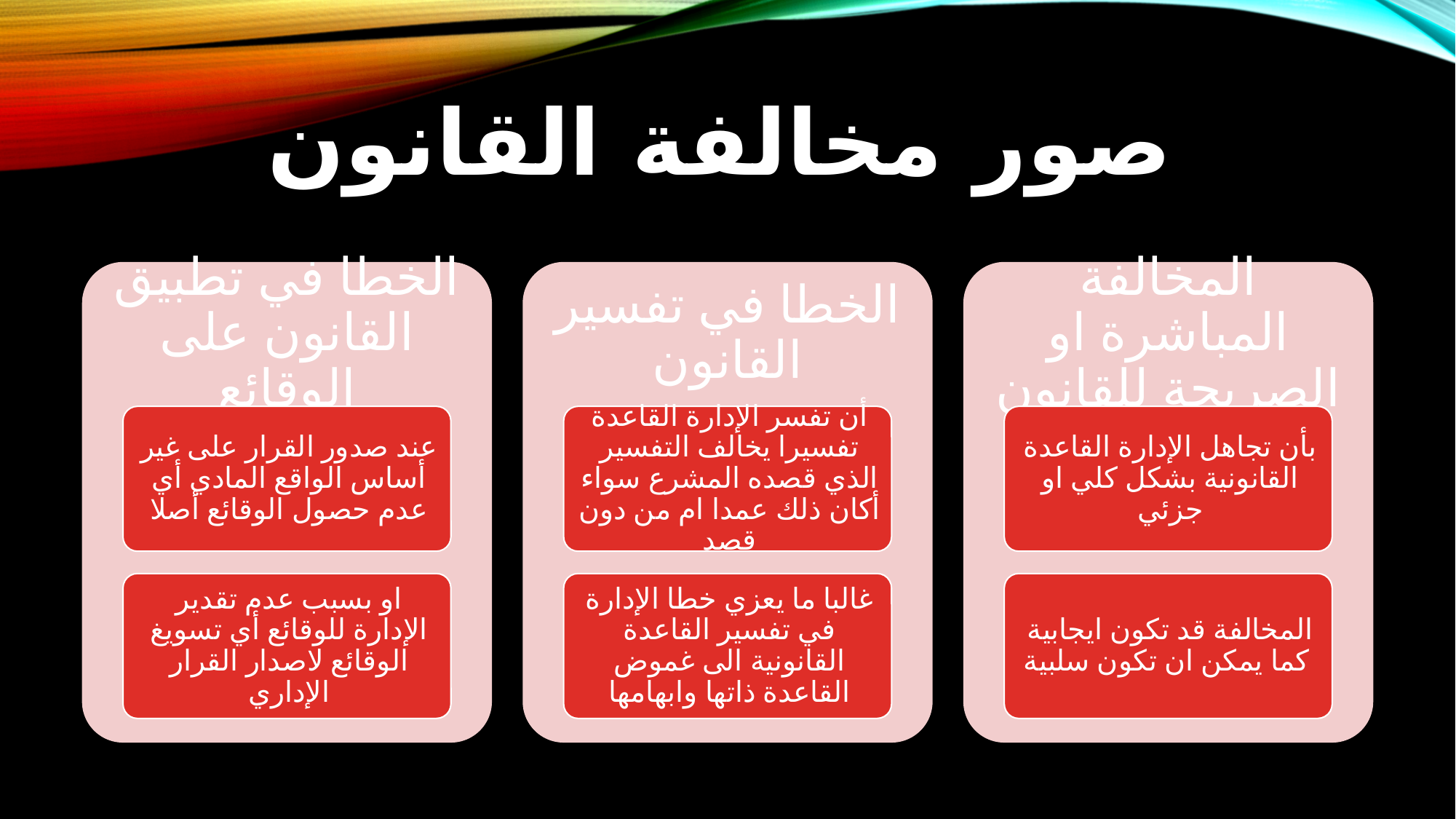

صور مخالفة القانون
الخطا في تطبيق القانون على الوقائع
عند صدور القرار على غير أساس الواقع المادي أي عدم حصول الوقائع أصلا
او بسبب عدم تقدير الإدارة للوقائع أي تسويغ الوقائع لاصدار القرار الإداري
الخطا في تفسير القانون
أن تفسر الإدارة القاعدة تفسيرا يخالف التفسير الذي قصده المشرع سواء أكان ذلك عمدا ام من دون قصد
غالبا ما يعزي خطا الإدارة في تفسير القاعدة القانونية الى غموض القاعدة ذاتها وابهامها
المخالفة المباشرة او الصريحة للقانون
بأن تجاهل الإدارة القاعدة القانونية بشكل كلي او جزئي
المخالفة قد تكون ايجابية كما يمكن ان تكون سلبية